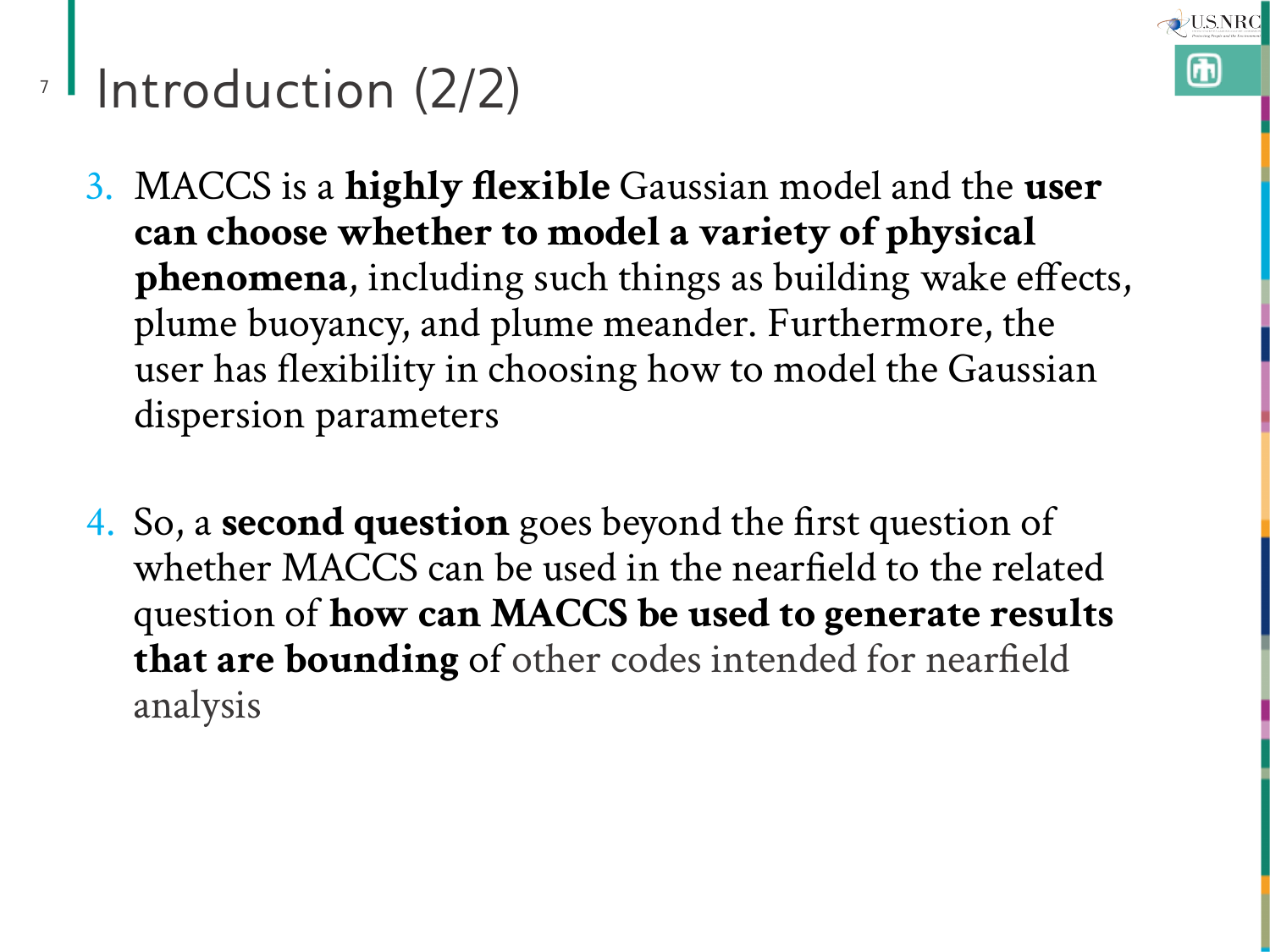

# Introduction (2/2)
7
MACCS is a highly flexible Gaussian model and the user can choose whether to model a variety of physical phenomena, including such things as building wake effects, plume buoyancy, and plume meander. Furthermore, the user has flexibility in choosing how to model the Gaussian dispersion parameters

So, a second question goes beyond the first question of whether MACCS can be used in the nearfield to the related question of how can MACCS be used to generate results that are bounding of other codes intended for nearfield analysis